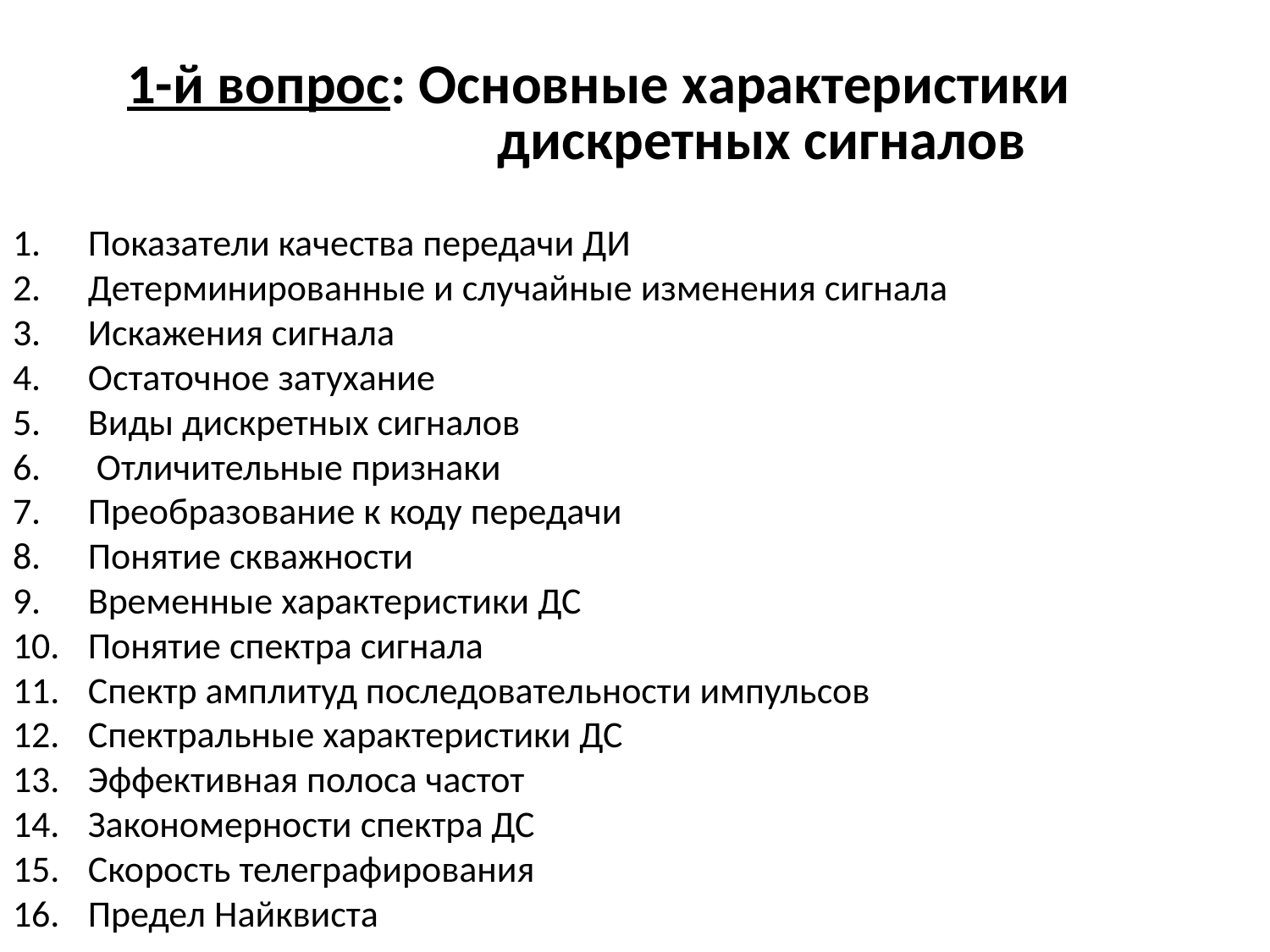

# 1-й вопрос: Основные характеристики 			дискретных сигналов
Показатели качества передачи ДИ
Детерминированные и случайные изменения сигнала
Искажения сигнала
Остаточное затухание
Виды дискретных сигналов
 Отличительные признаки
Преобразование к коду передачи
Понятие скважности
Временные характеристики ДС
Понятие спектра сигнала
Спектр амплитуд последовательности импульсов
Спектральные характеристики ДС
Эффективная полоса частот
Закономерности спектра ДС
Скорость телеграфирования
Предел Найквиста